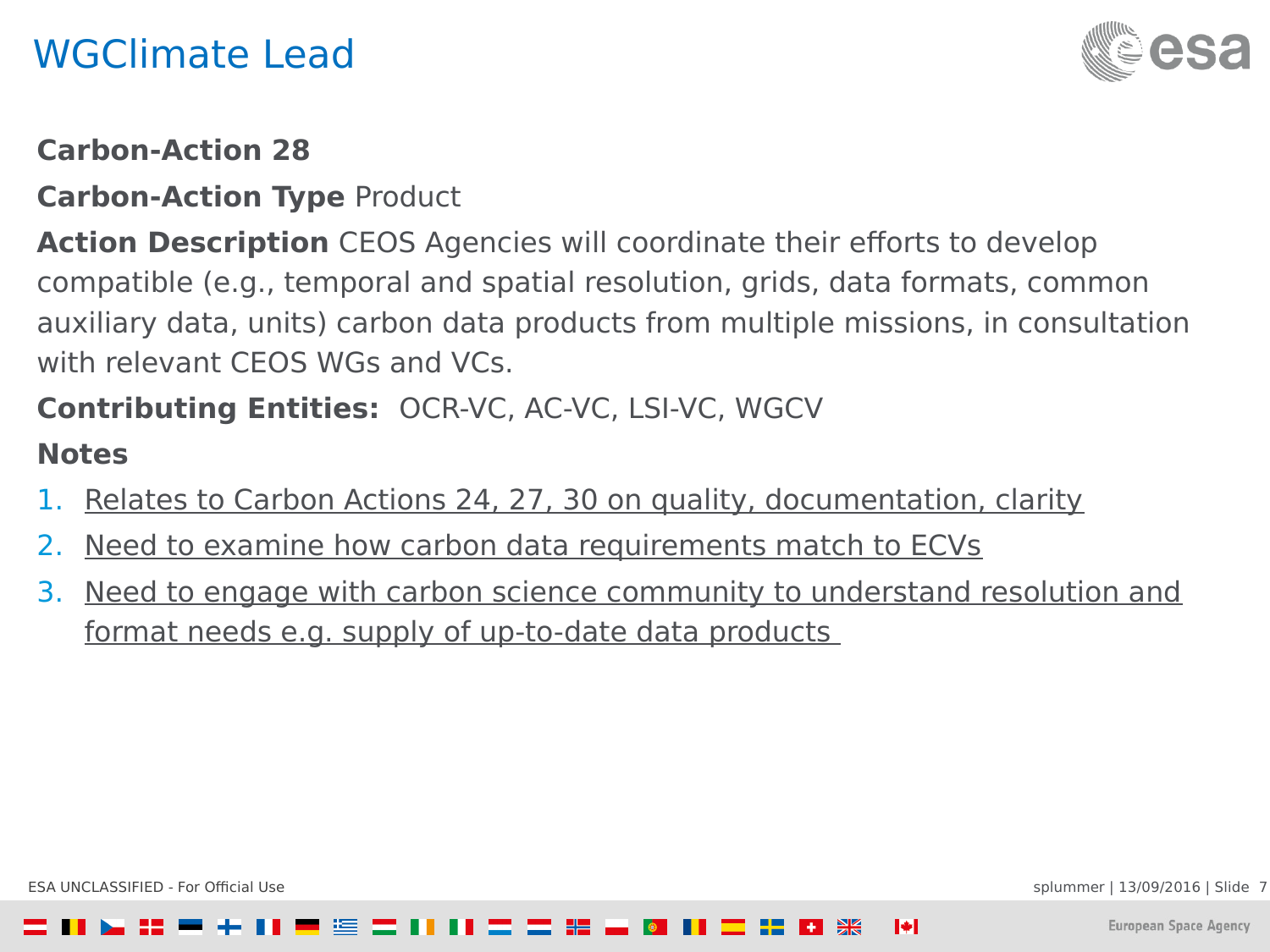

# WGClimate Lead
Carbon-Action 28
Carbon-Action Type Product
Action Description CEOS Agencies will coordinate their efforts to develop compatible (e.g., temporal and spatial resolution, grids, data formats, common auxiliary data, units) carbon data products from multiple missions, in consultation with relevant CEOS WGs and VCs.
Contributing Entities:  OCR-VC, AC-VC, LSI-VC, WGCV
Notes
Relates to Carbon Actions 24, 27, 30 on quality, documentation, clarity
Need to examine how carbon data requirements match to ECVs
Need to engage with carbon science community to understand resolution and format needs e.g. supply of up-to-date data products